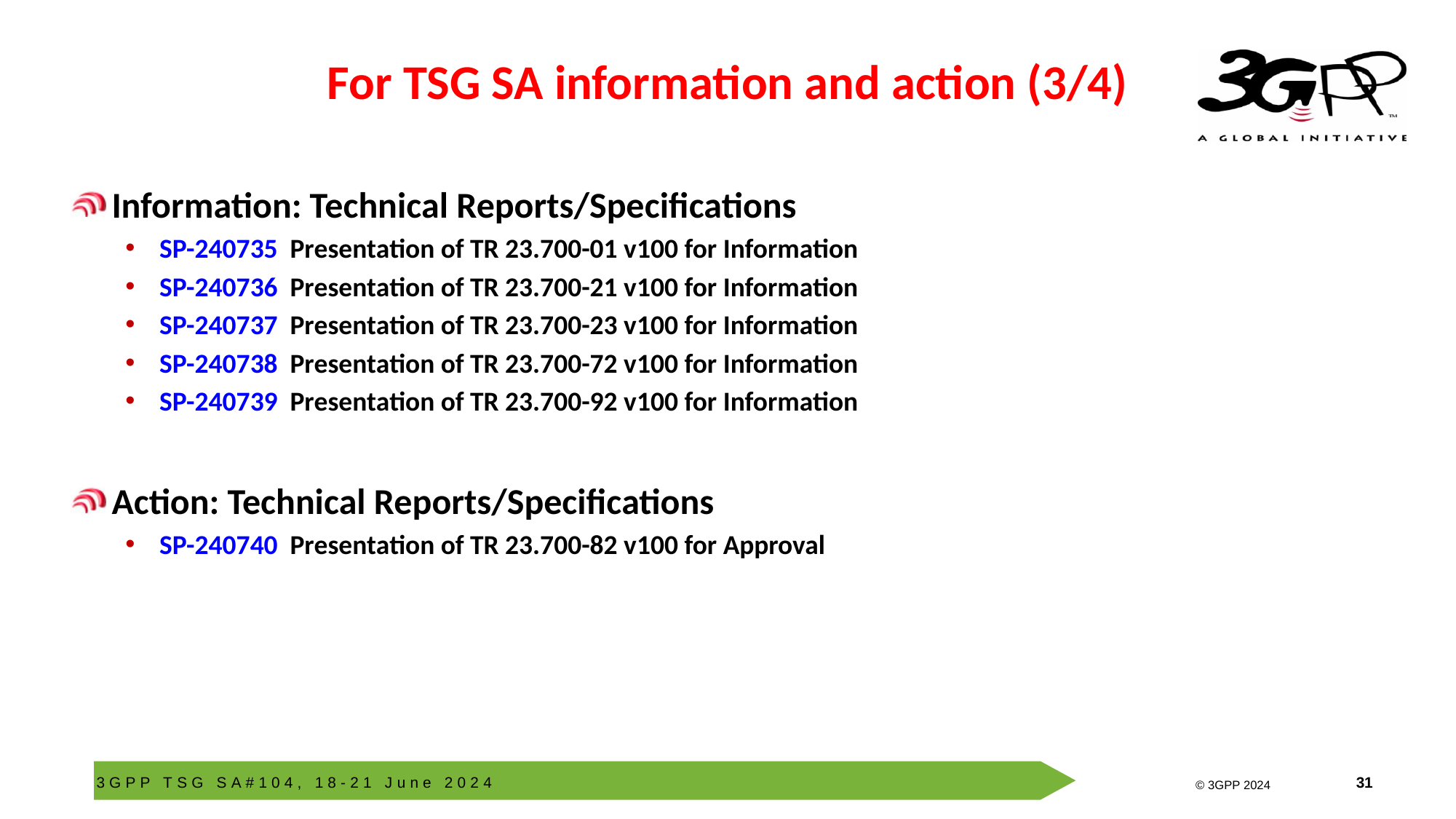

# For TSG SA information and action (3/4)
Information: Technical Reports/Specifications
SP-240735  Presentation of TR 23.700-01 v100 for Information
SP-240736  Presentation of TR 23.700-21 v100 for Information
SP-240737  Presentation of TR 23.700-23 v100 for Information
SP-240738  Presentation of TR 23.700-72 v100 for Information
SP-240739  Presentation of TR 23.700-92 v100 for Information

Action: Technical Reports/Specifications
SP-240740  Presentation of TR 23.700-82 v100 for Approval